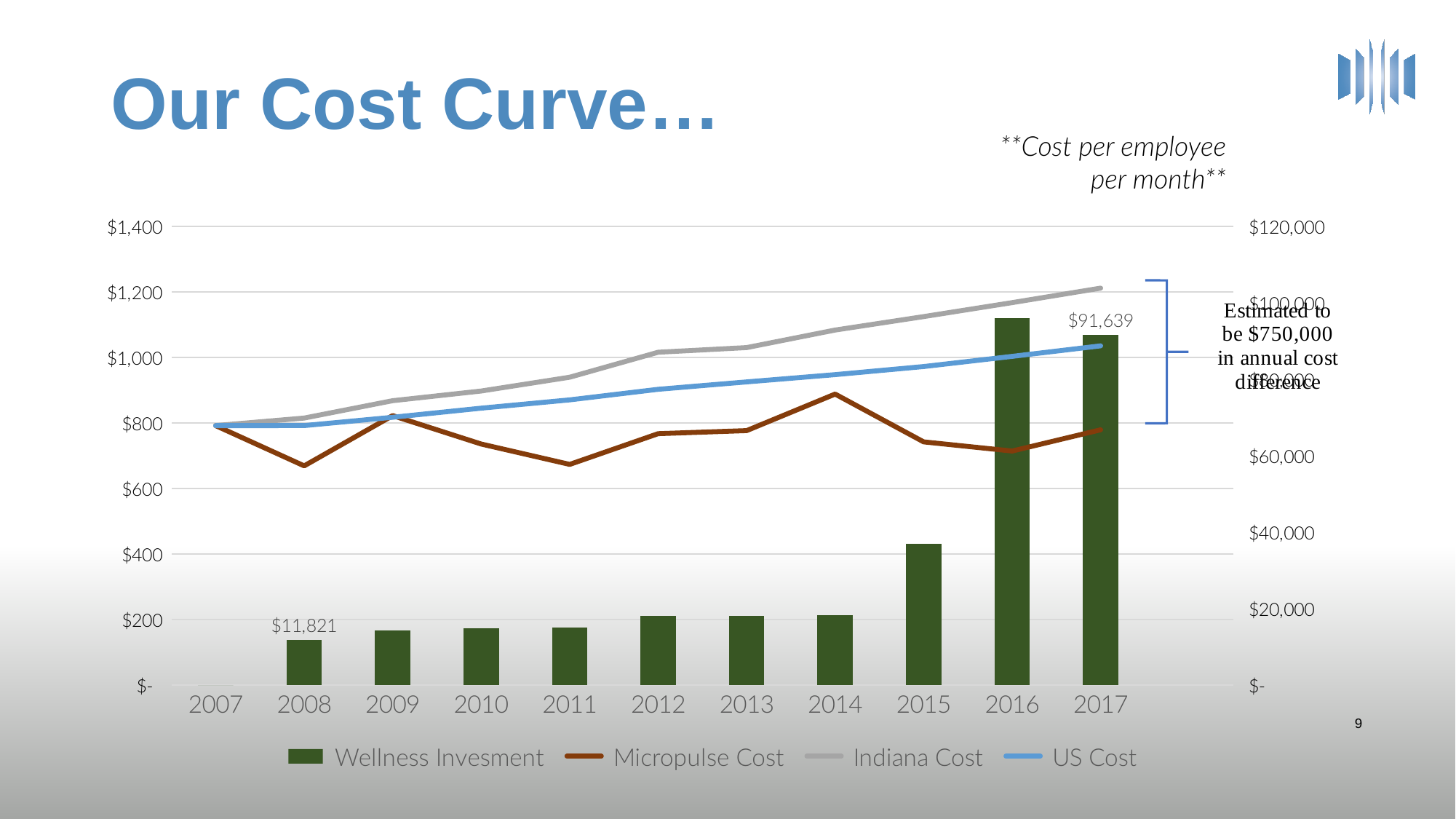

# Our Cost Curve…
**Cost per employee per month**

### Chart

| Category |  Wellness Invesment  |  Micropulse Cost  |  Indiana Cost  |  US Cost  |
|---|---|---|---|---|
| 2007 | 0.0 | 792.0 | 792.1402685950412 | 792.0 |
| 2008 | 11820.8 | 669.159929378531 | 815.1123363842974 | 792.14 |
| 2009 | 14345.4 | 822.5843995098039 | 868.0946382492766 | 817.48848 |
| 2010 | 14896.8 | 735.7715584415586 | 897.609855949752 | 845.28308832 |
| 2011 | 15122.8 | 673.6612037037037 | 939.7975191793903 | 870.6415809696001 |
| 2012 | 18175.8 | 767.5109715025907 | 1015.9211182329209 | 902.8553194654753 |
| 2013 | 18183.8 | 776.73 | 1030.1440138881817 | 925.4267024521121 |
| 2014 | 18210.1 | 888.28 | 1083.7115026103672 | 947.6369433109628 |
| 2015 | 36991.8 | 742.39 | 1124.7841685593003 | 972.2755038370478 |
| 2016 | 96044.0 | 714.4 | 1167.4134885476979 | 1003.3883199598334 |
| 2017 | 91639.0 | 779.23 | 1211.6584597636556 | 1035.4967461985482 |
|  | None | None | None | None |